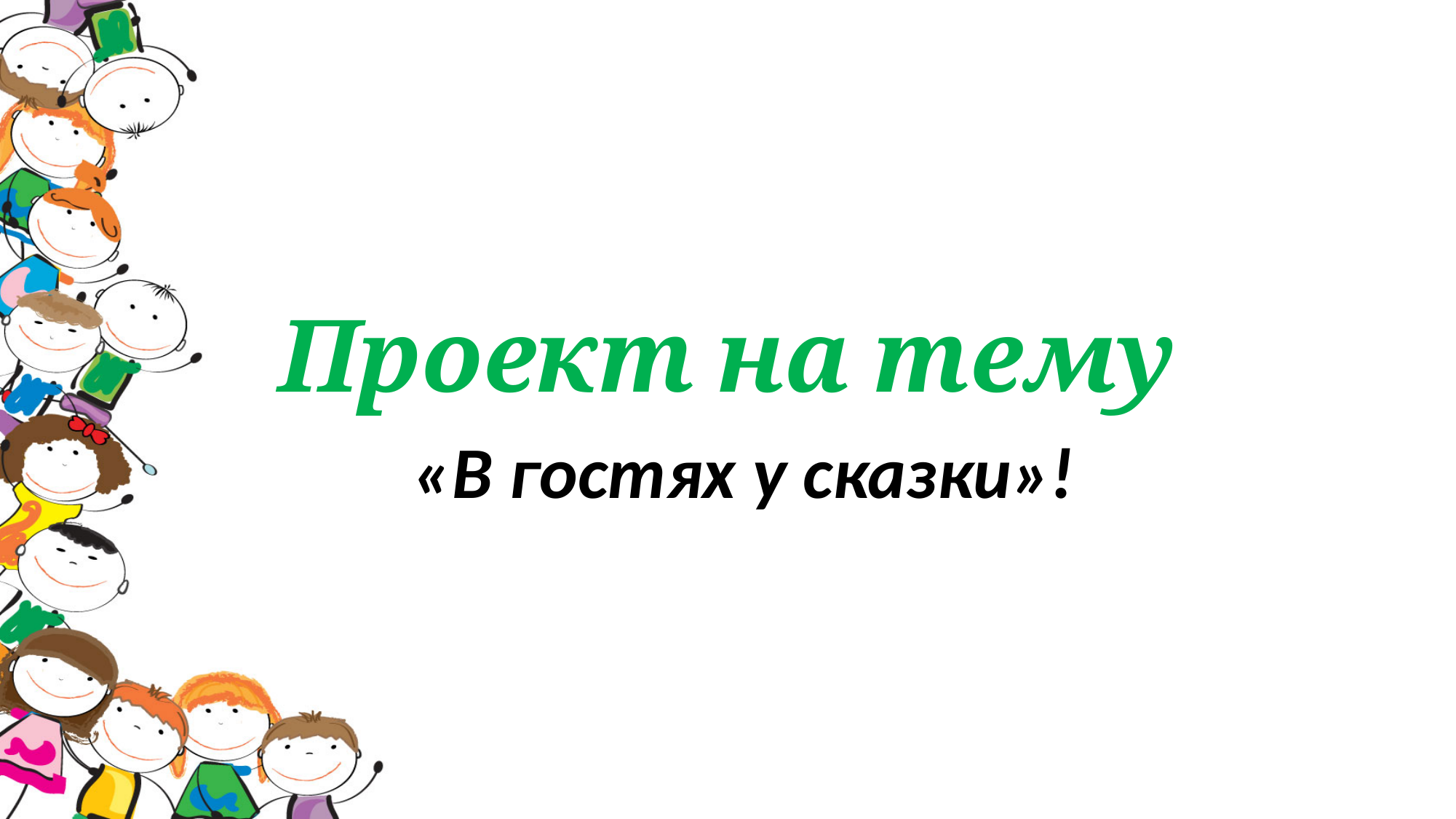

# Проект на тему
  «В гостях у сказки»!